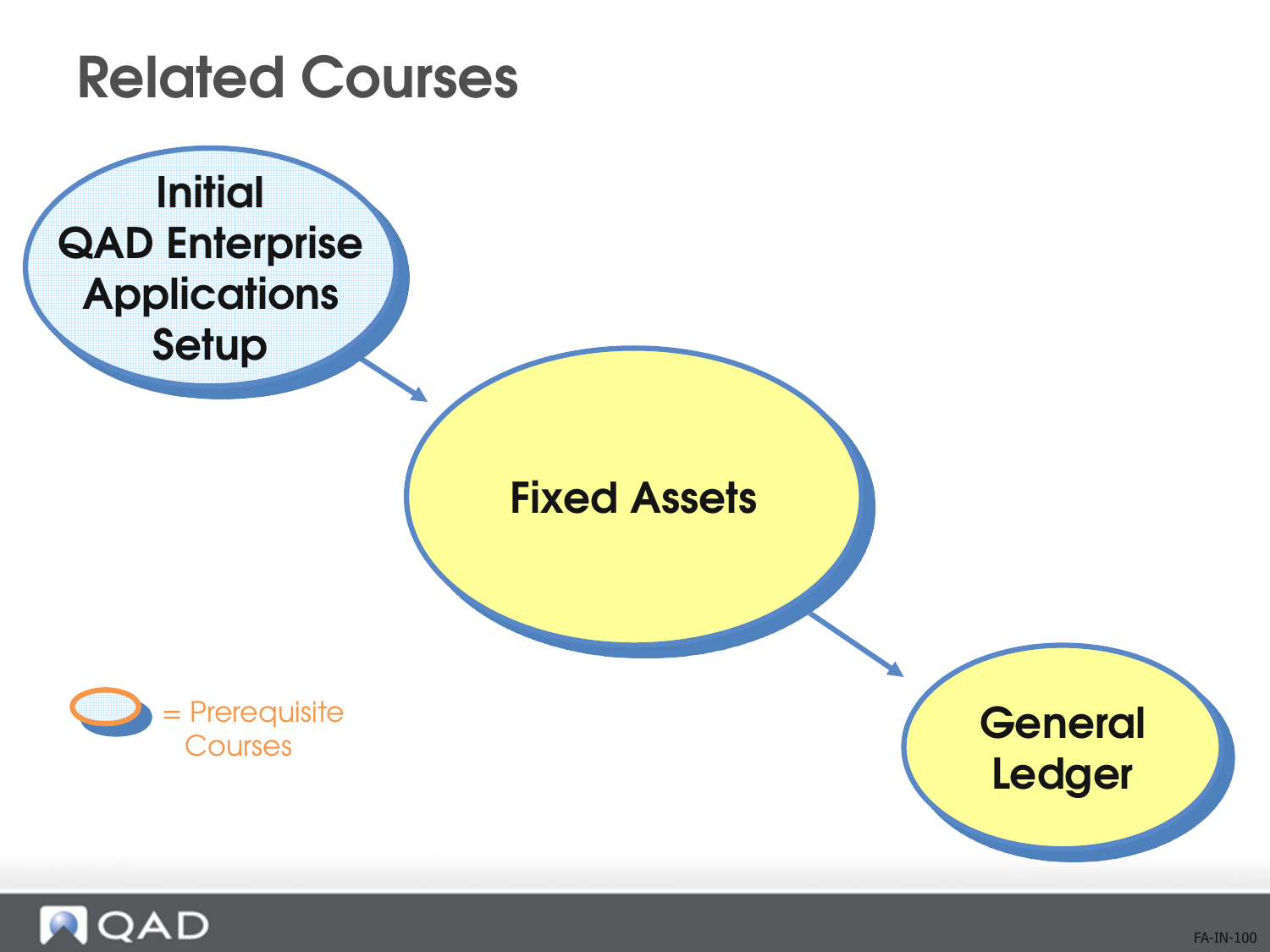

# Related Courses
Initial
QAD Enterprise
Applications
Setup

Fixed Assets

General
Ledger
= Prerequisite
   Courses

FA-IN-100